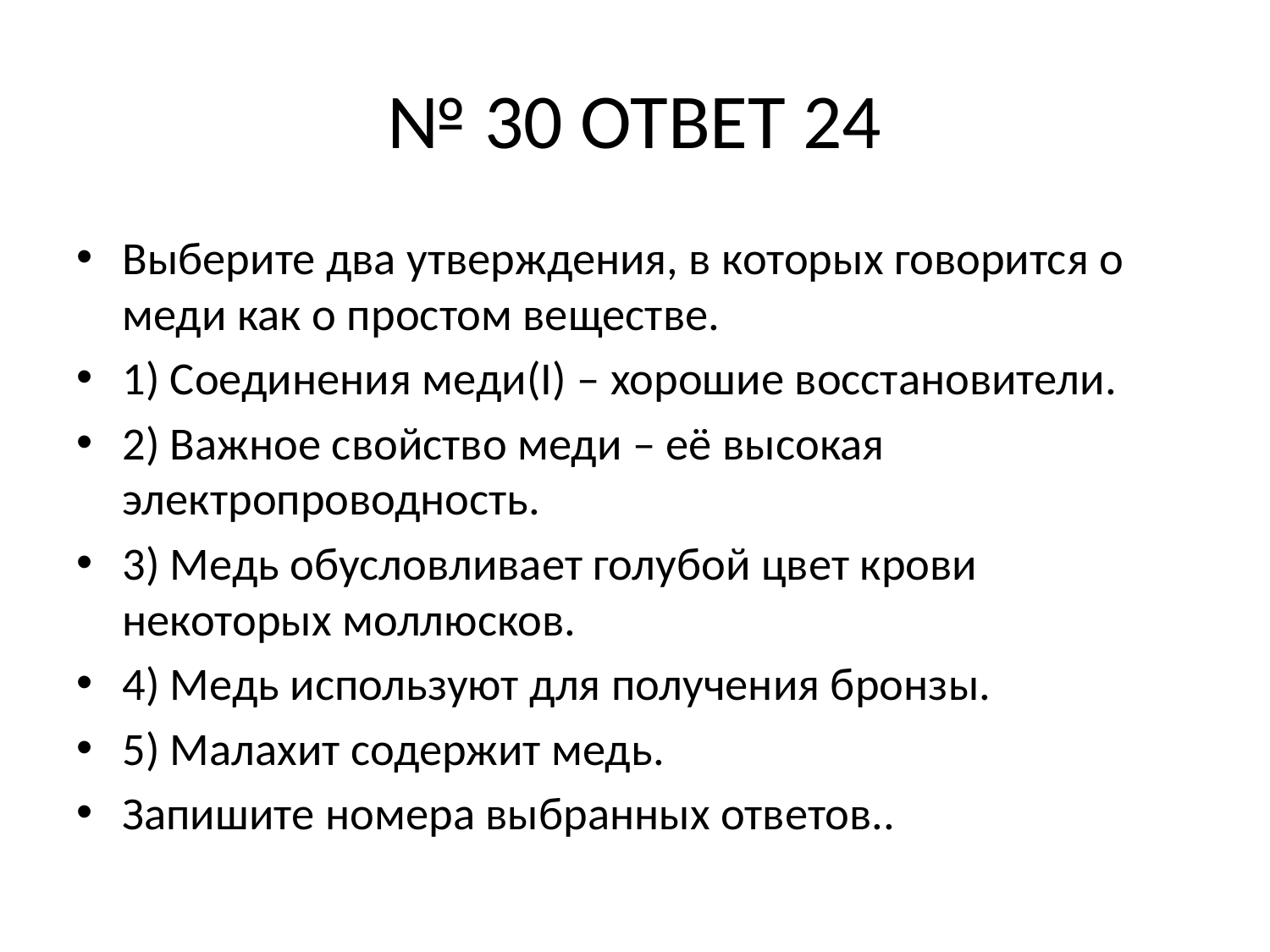

# № 30 ОТВЕТ 24
Выберите два утверждения, в которых говорится о меди как о простом веществе.
1) Соединения меди(I) – хорошие восстановители.
2) Важное свойство меди – её высокая электропроводность.
3) Медь обусловливает голубой цвет крови некоторых моллюсков.
4) Медь используют для получения бронзы.
5) Малахит содержит медь.
Запишите номера выбранных ответов..